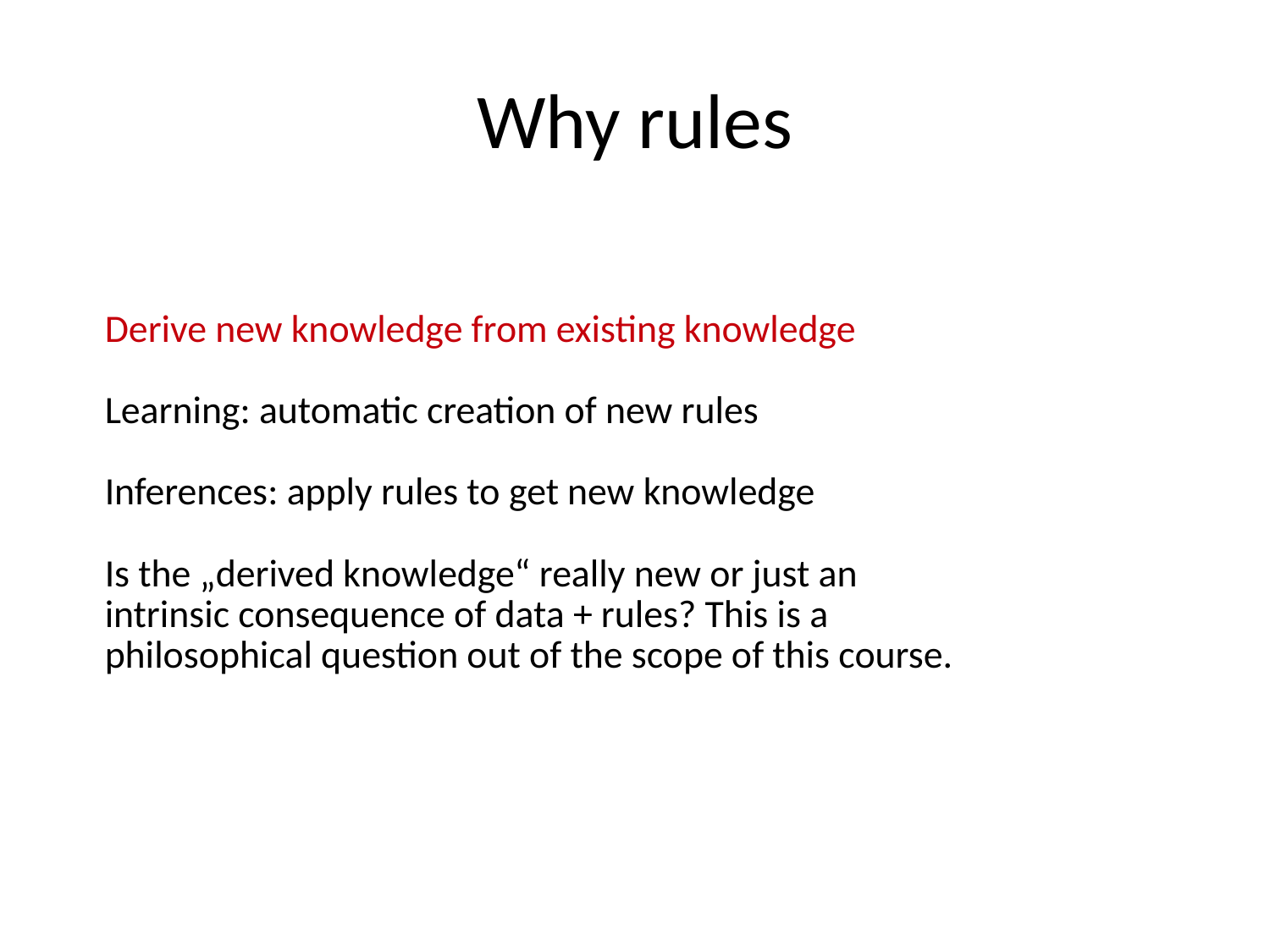

Why rules

  Derive new knowledge from existing knowledge

  Learning: automatic creation of new rules

  Inferences: apply rules to get new knowledge

  Is the „derived knowledge“ really new or just an
  intrinsic consequence of data + rules? This is a
  philosophical question out of the scope of this course.